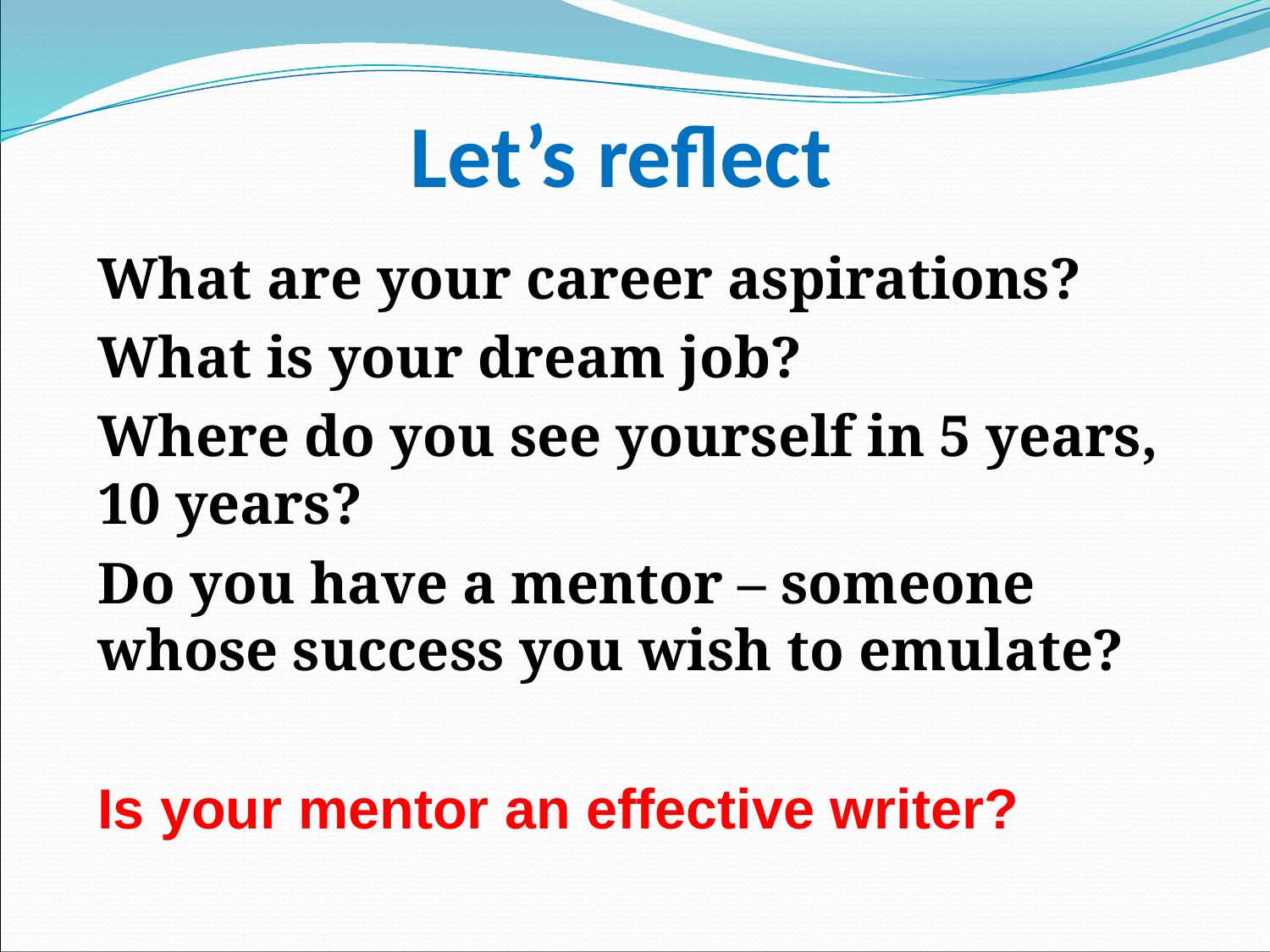

# Let’s reflect
What are your career aspirations?
What is your dream job?
Where do you see yourself in 5 years, 10 years?
Do you have a mentor – someone whose success you wish to emulate?

Is your mentor an effective writer?